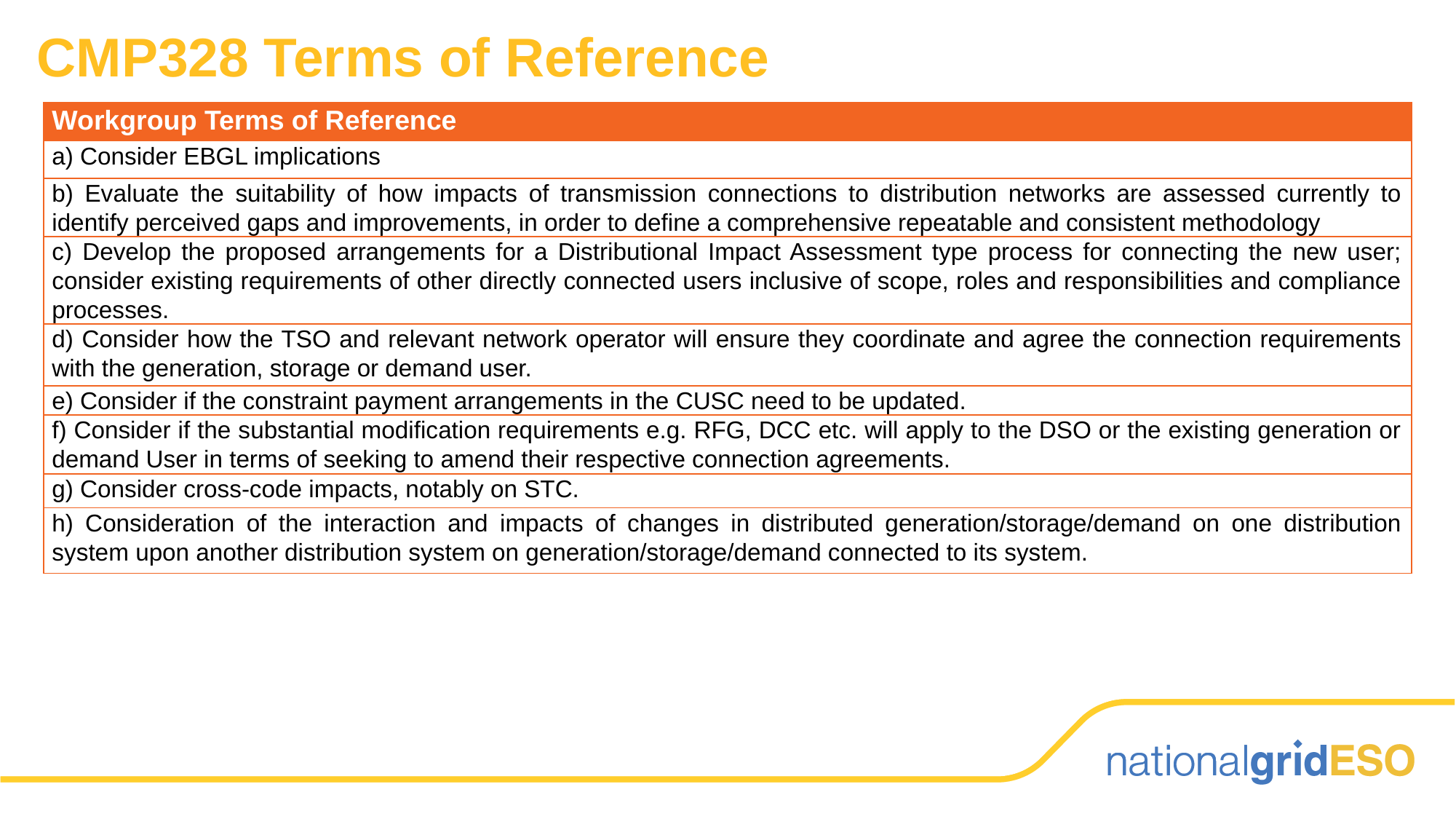

# CMP328 Terms of Reference
| Workgroup Terms of Reference |
| --- |
| a) Consider EBGL implications |
| b) Evaluate the suitability of how impacts of transmission connections to distribution networks are assessed currently to identify perceived gaps and improvements, in order to define a comprehensive repeatable and consistent methodology |
| c) Develop the proposed arrangements for a Distributional Impact Assessment type process for connecting the new user; consider existing requirements of other directly connected users inclusive of scope, roles and responsibilities and compliance processes. |
| d) Consider how the TSO and relevant network operator will ensure they coordinate and agree the connection requirements with the generation, storage or demand user. |
| e) Consider if the constraint payment arrangements in the CUSC need to be updated. |
| f) Consider if the substantial modification requirements e.g. RFG, DCC etc. will apply to the DSO or the existing generation or demand User in terms of seeking to amend their respective connection agreements. |
| g) Consider cross-code impacts, notably on STC. |
| h) Consideration of the interaction and impacts of changes in distributed generation/storage/demand on one distribution system upon another distribution system on generation/storage/demand connected to its system. |